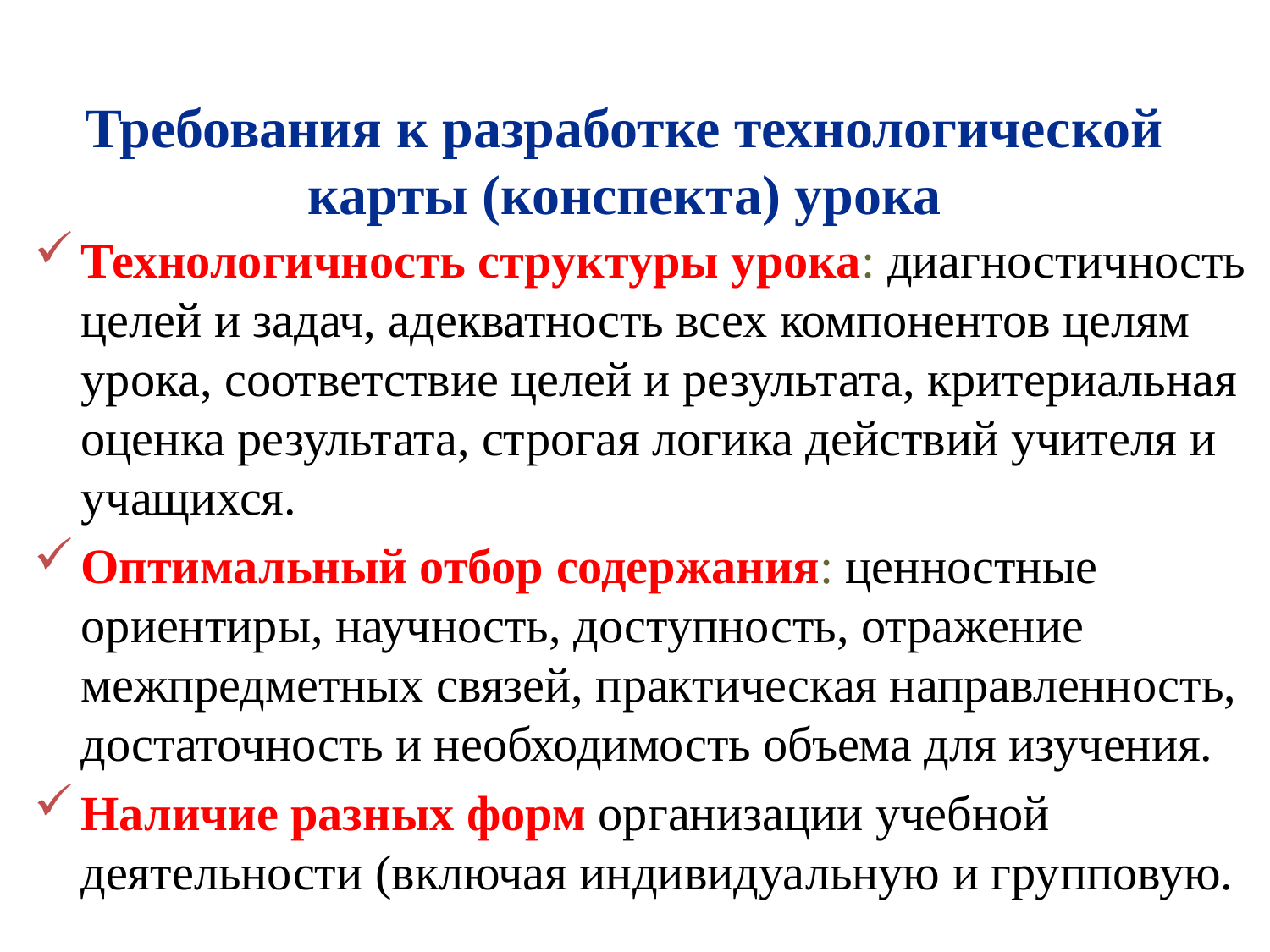

# Требования к разработке технологической карты (конспекта) урока
Технологичность структуры урока: диагностичность целей и задач, адекватность всех компонентов целям урока, соответствие целей и результата, критериальная оценка результата, строгая логика действий учителя и учащихся.
Оптимальный отбор содержания: ценностные ориентиры, научность, доступность, отражение межпредметных связей, практическая направленность, достаточность и необходимость объема для изучения.
Наличие разных форм организации учебной деятельности (включая индивидуальную и групповую.